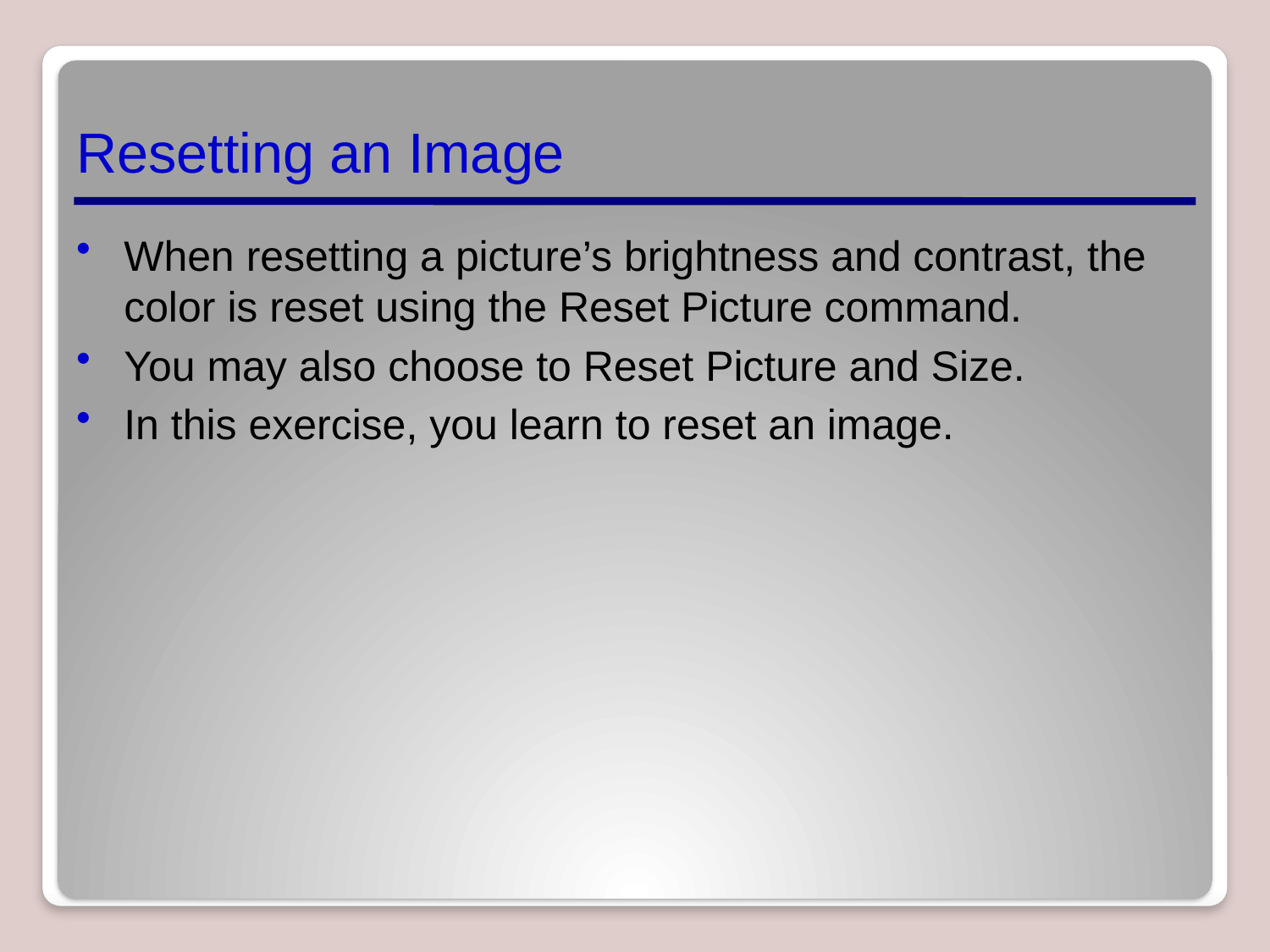

# Resetting an Image
When resetting a picture’s brightness and contrast, the color is reset using the Reset Picture command.
You may also choose to Reset Picture and Size.
In this exercise, you learn to reset an image.